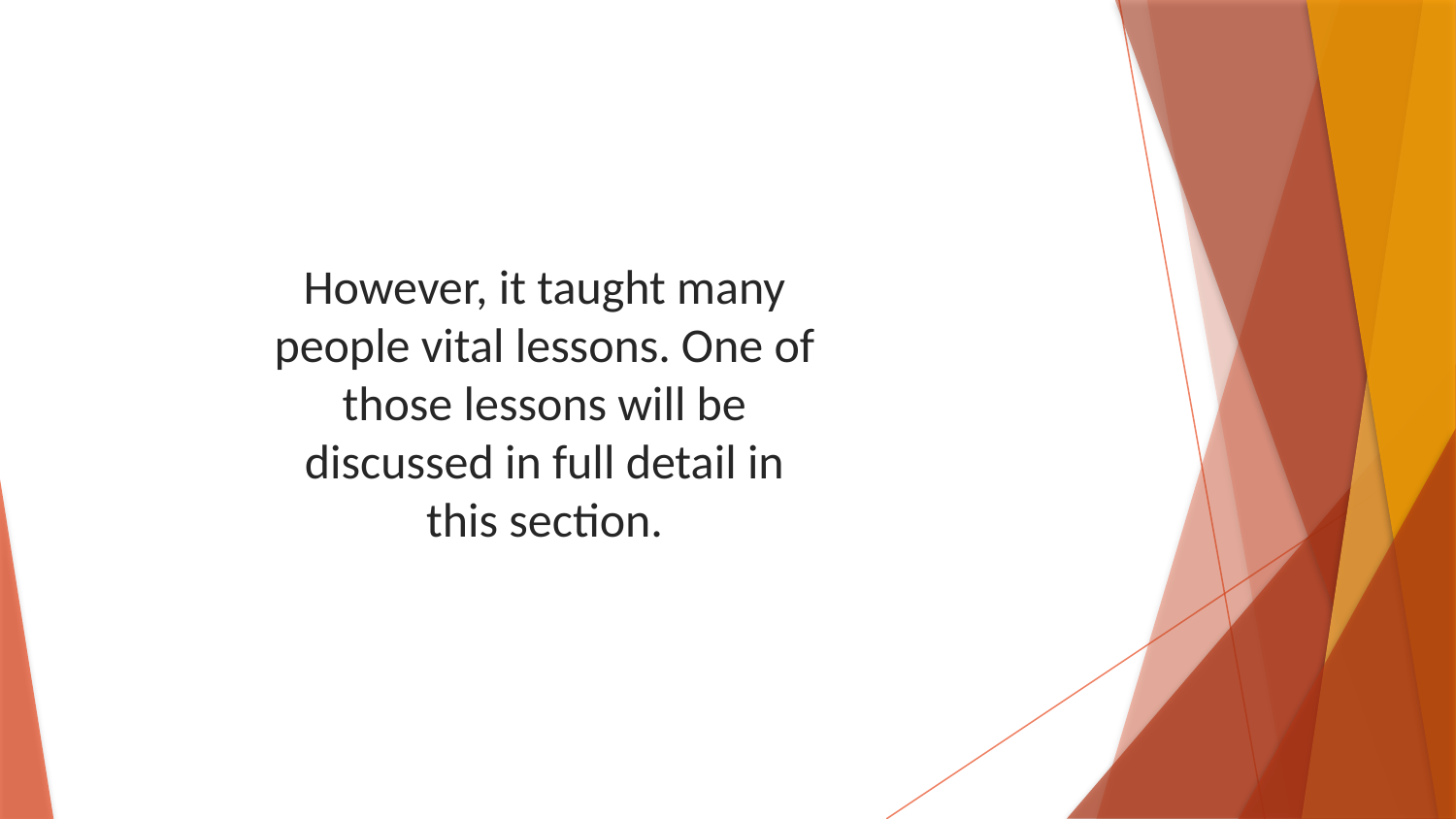

However, it taught many people vital lessons. One of those lessons will be discussed in full detail in this section.